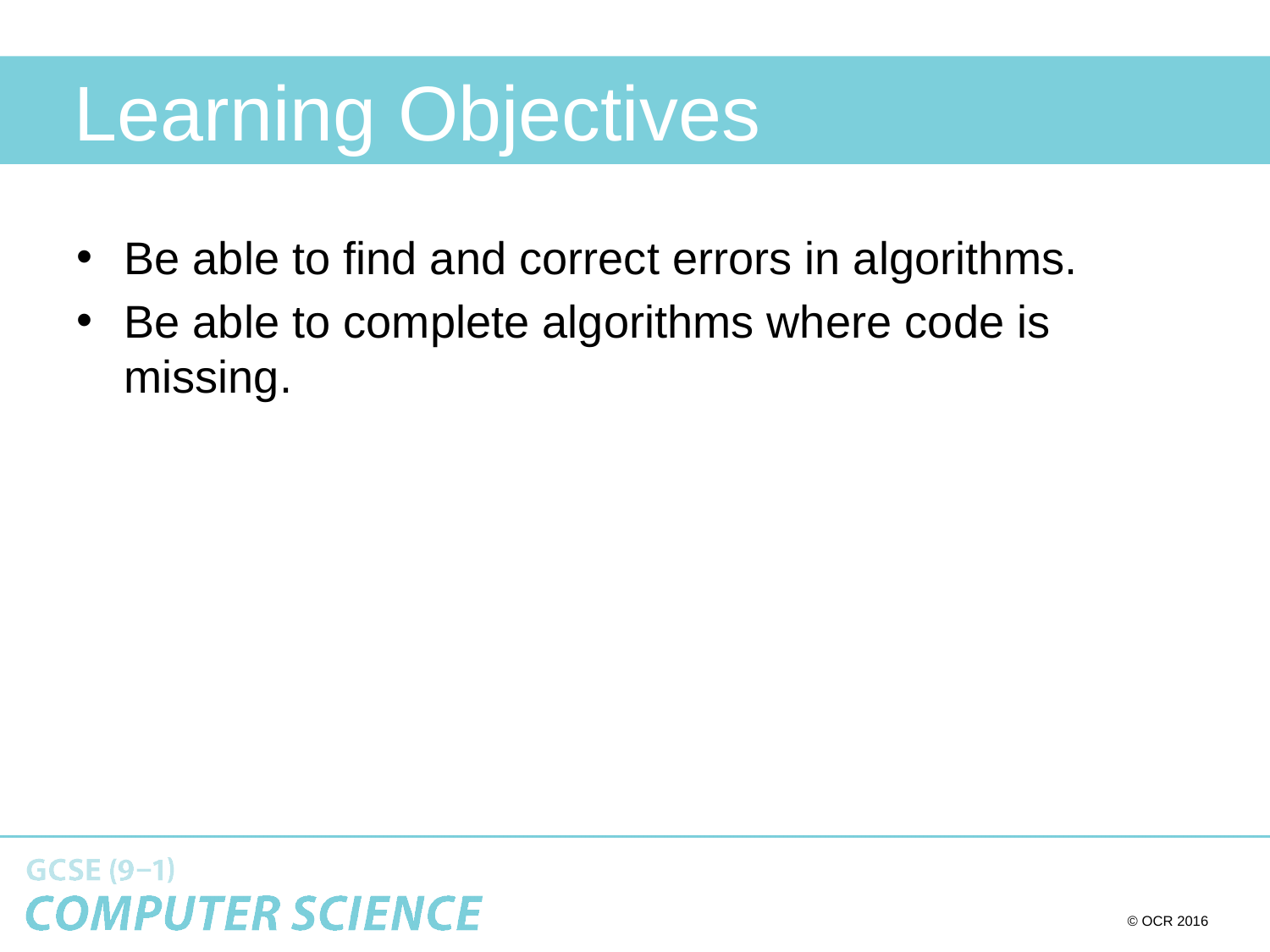

# Learning Objectives
Be able to find and correct errors in algorithms.
Be able to complete algorithms where code is missing.